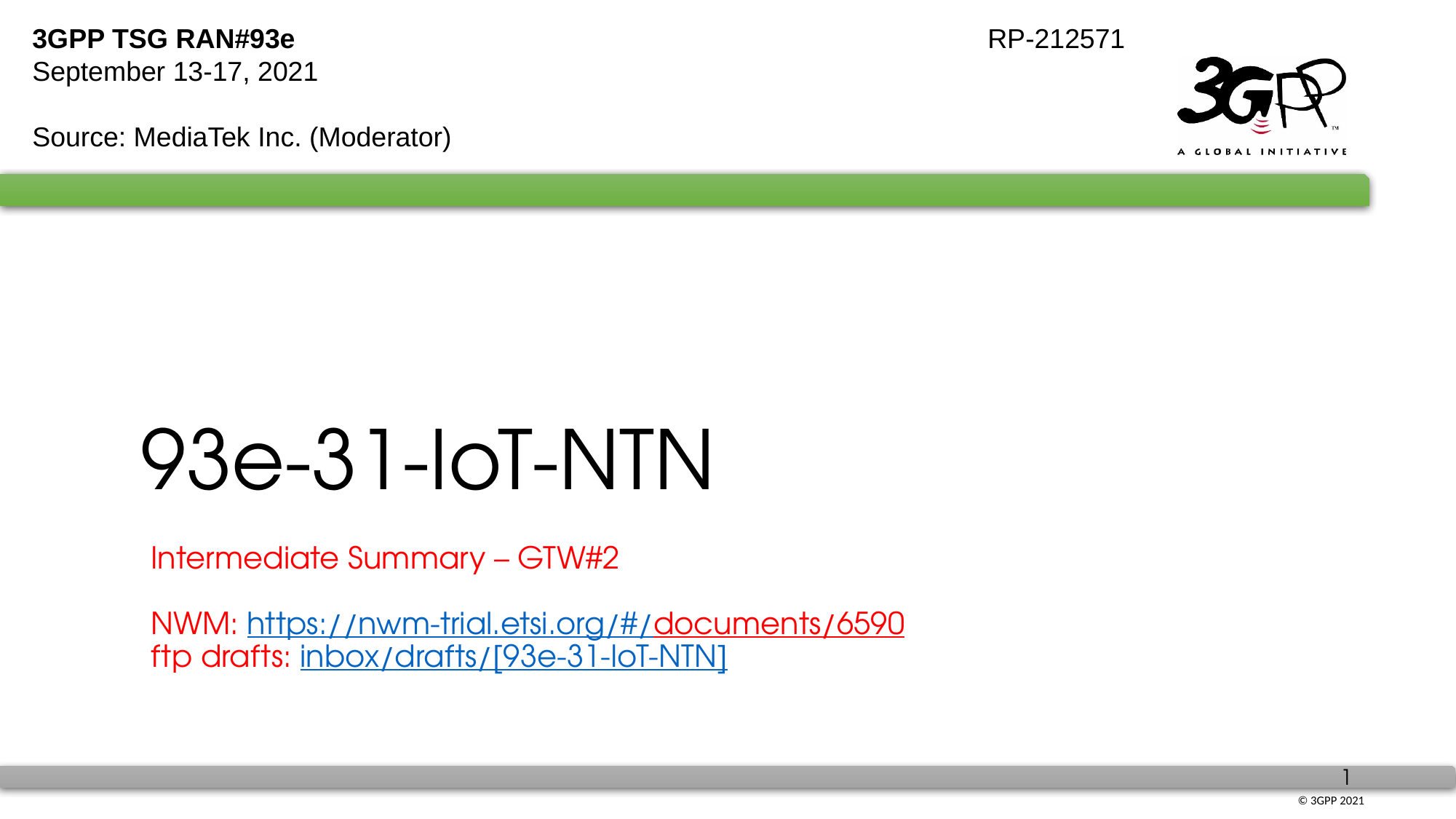

3GPP TSG RAN#93e
September 13-17, 2021

Source: MediaTek Inc. (Moderator)
RP-212571
# 93e-31-IoT-NTN
Intermediate Summary – GTW#2

NWM: https://nwm-trial.etsi.org/#/documents/6590
ftp drafts: inbox/drafts/[93e-31-IoT-NTN]